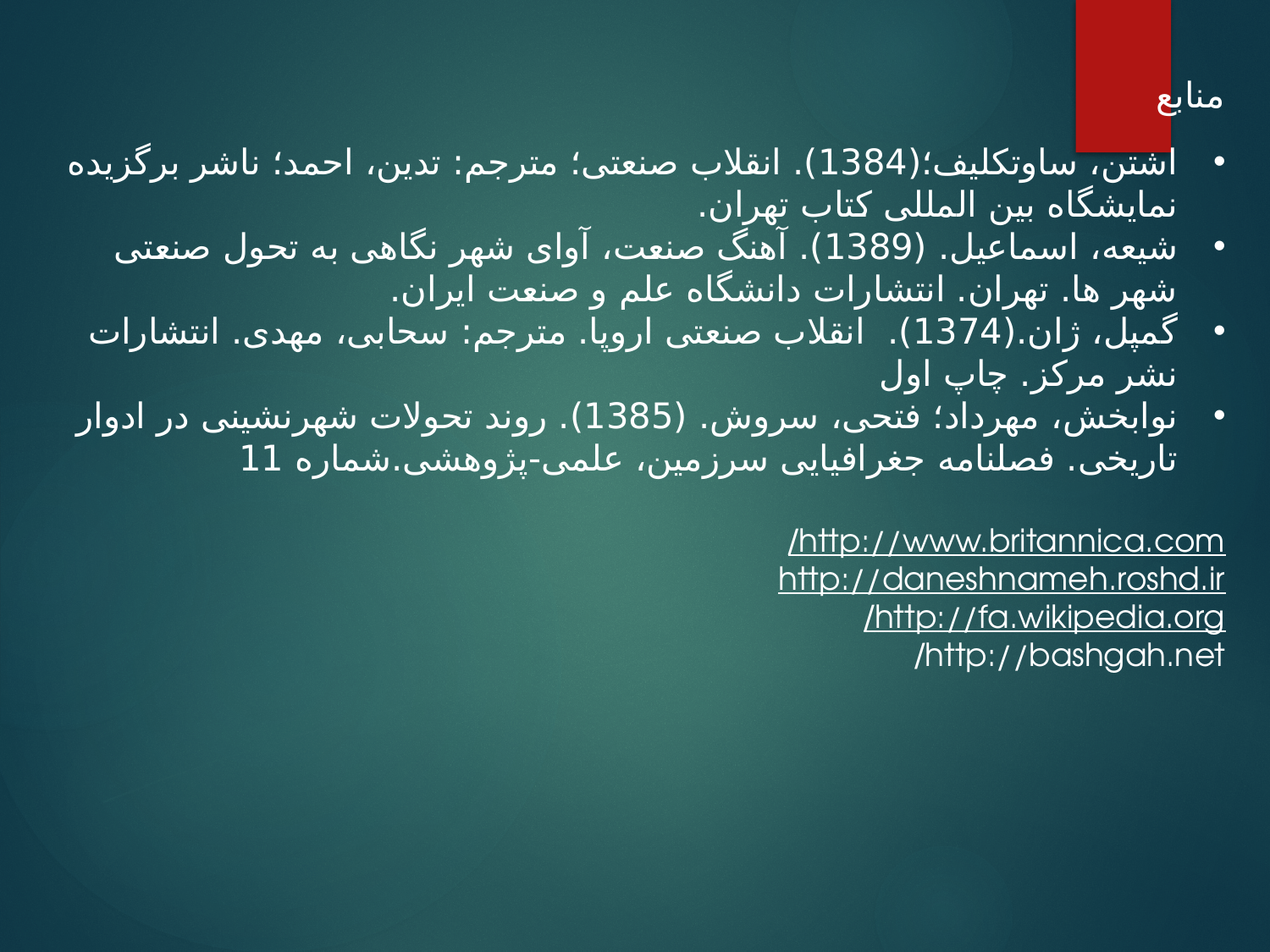

منابع

اشتن، ساوتکلیف؛(1384). انقلاب صنعتی؛ مترجم: تدین، احمد؛ ناشر برگزیده نمایشگاه بین المللی کتاب تهران.
شیعه، اسماعیل. (1389). آهنگ صنعت، آوای شهر نگاهی به تحول صنعتی شهر ها. تهران. انتشارات دانشگاه علم و صنعت ایران.
گمپل، ژان.(1374).  انقلاب صنعتی اروپا. مترجم: سحابی، مهدی. انتشارات نشر مرکز. چاپ اول
نوابخش، مهرداد؛ فتحی، سروش. (1385). روند تحولات شهرنشینی در ادوار تاریخی. فصلنامه جغرافیایی سرزمین، علمی-پژوهشی.شماره 11

http://www.britannica.com/
http://daneshnameh.roshd.ir
http://fa.wikipedia.org/
http://bashgah.net/